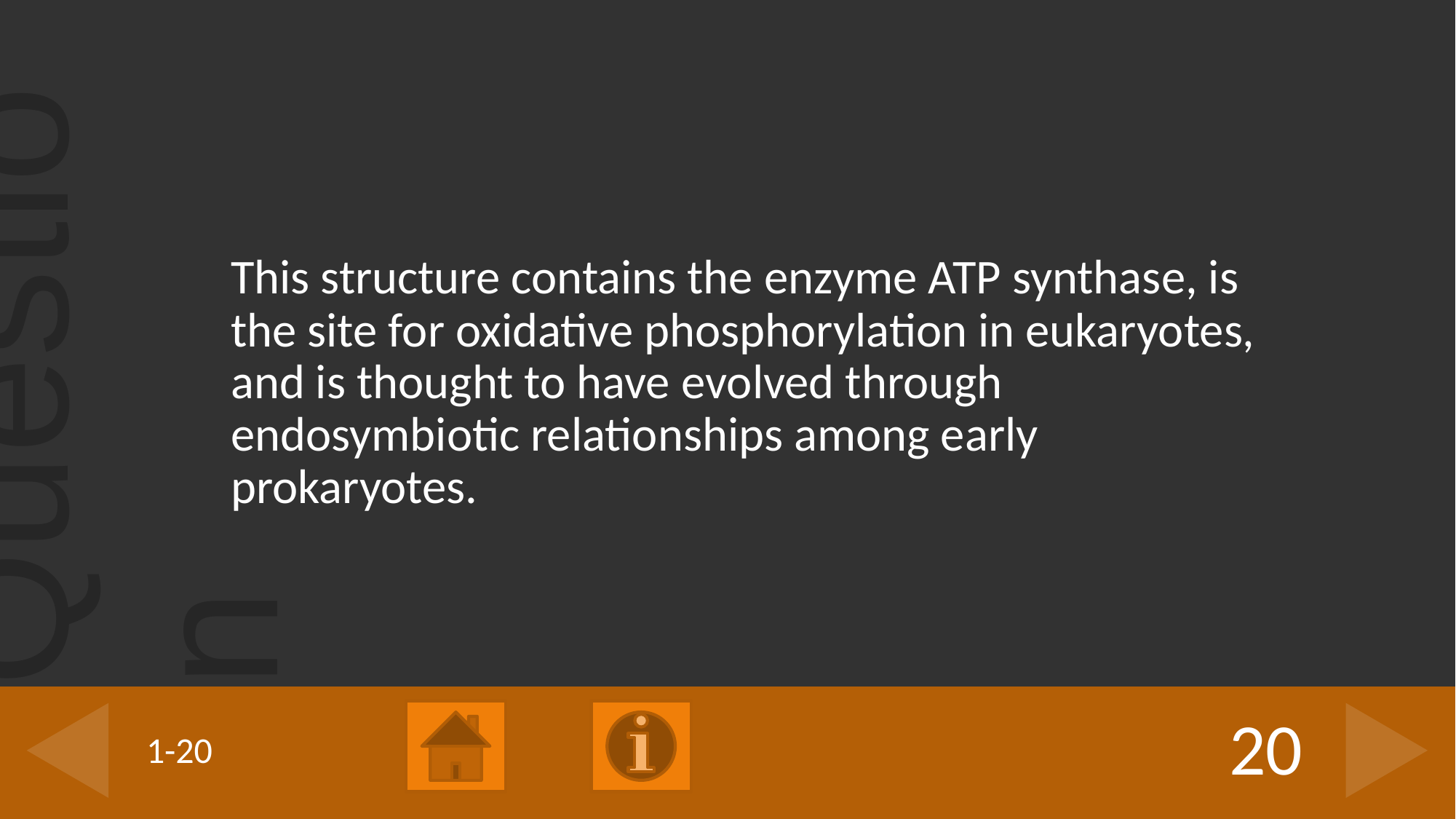

This structure contains the enzyme ATP synthase, is the site for oxidative phosphorylation in eukaryotes, and is thought to have evolved through endosymbiotic relationships among early prokaryotes.

# 1-20
20